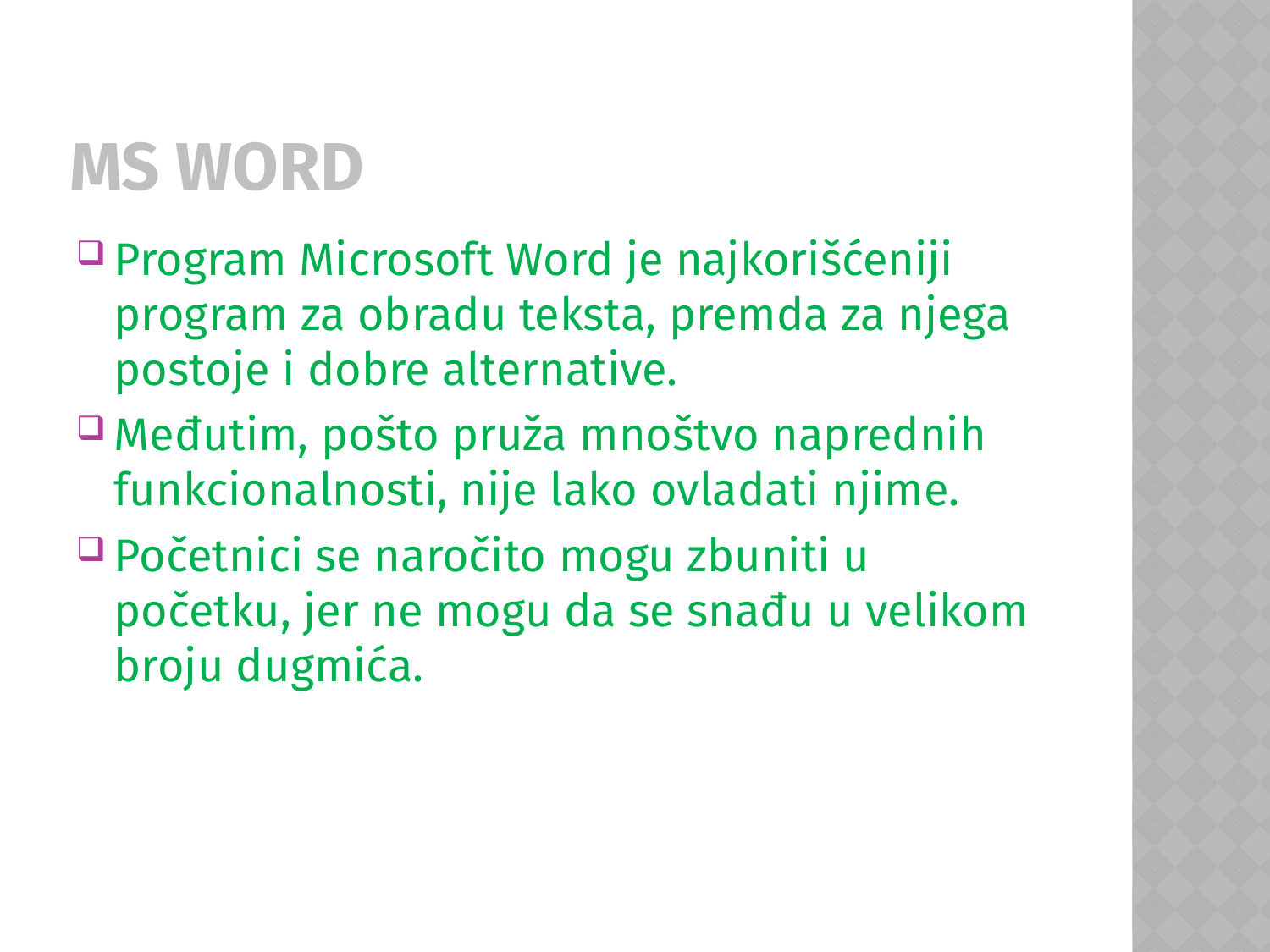

# MS WORD
Program Microsoft Word je najkorišćeniji program za obradu teksta, premda za njega postoje i dobre alternative.
Međutim, pošto pruža mnoštvo naprednih funkcionalnosti, nije lako ovladati njime.
Početnici se naročito mogu zbuniti u početku, jer ne mogu da se snađu u velikom broju dugmića.